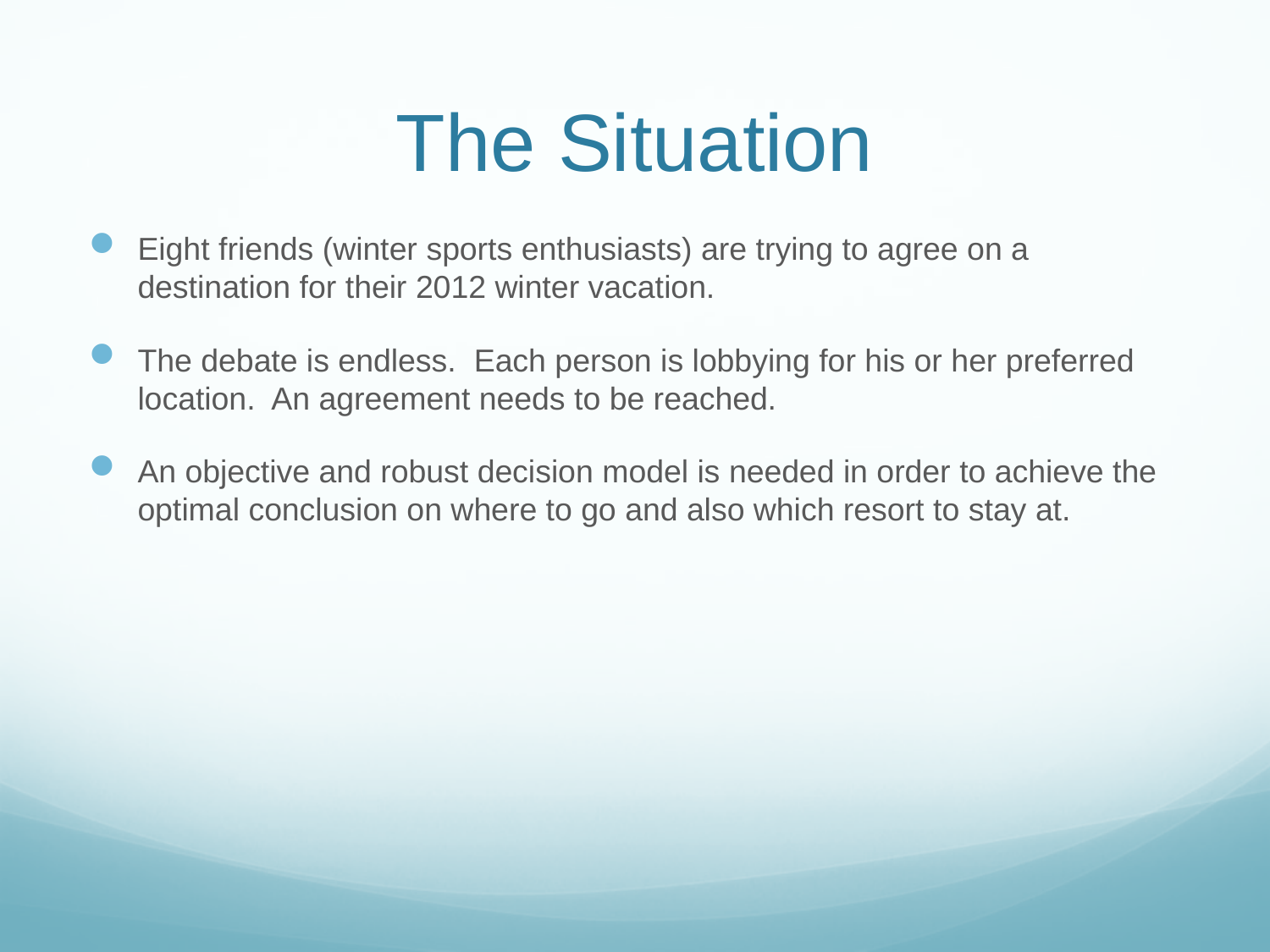

# The Situation
Eight friends (winter sports enthusiasts) are trying to agree on a destination for their 2012 winter vacation.
The debate is endless.  Each person is lobbying for his or her preferred location.  An agreement needs to be reached.
An objective and robust decision model is needed in order to achieve the optimal conclusion on where to go and also which resort to stay at.